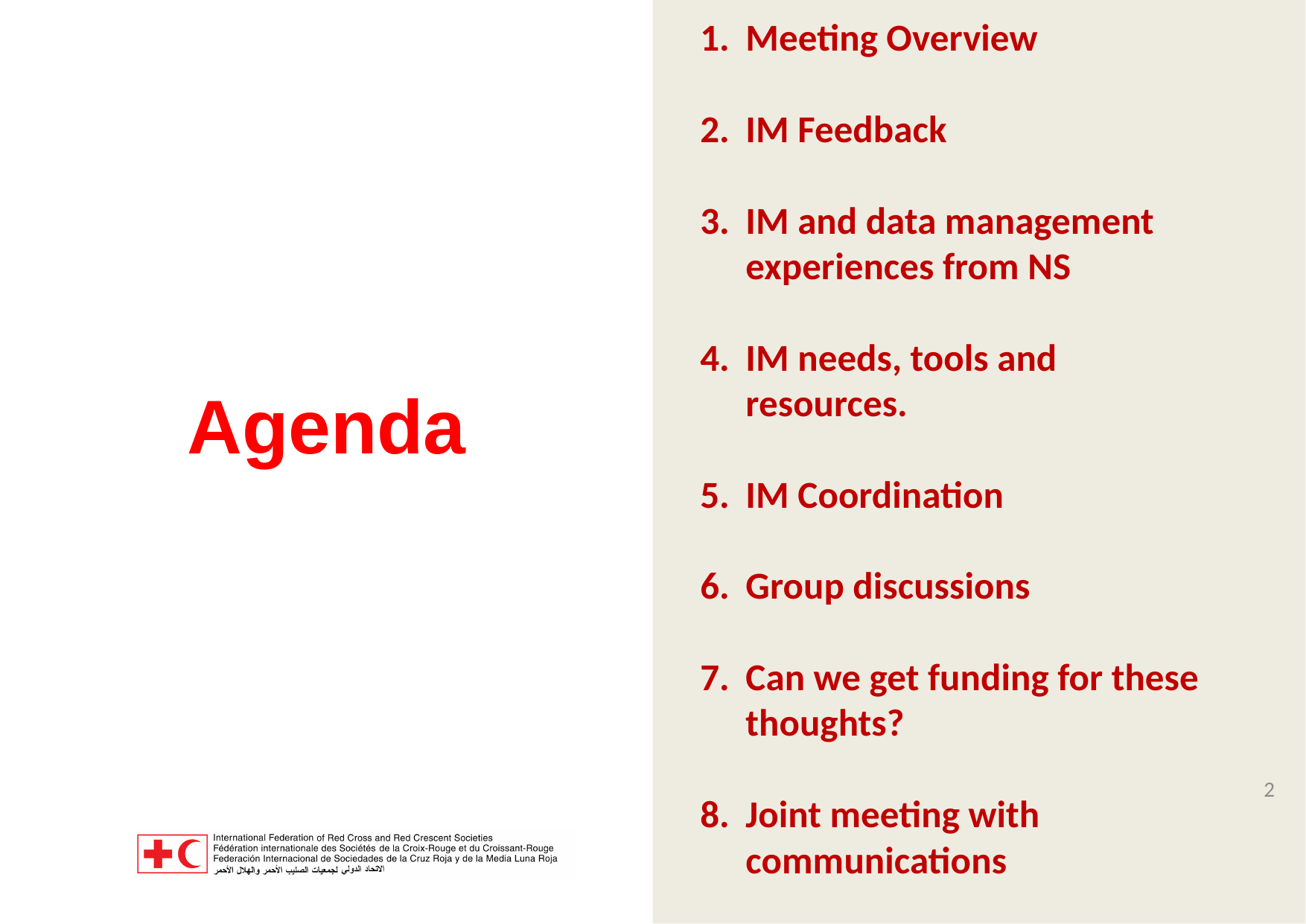

Meeting Overview

IM Feedback

IM and data management experiences from NS

IM needs, tools and resources.

IM Coordination

Group discussions

Can we get funding for these thoughts?

Joint meeting with communications
# Agenda
2